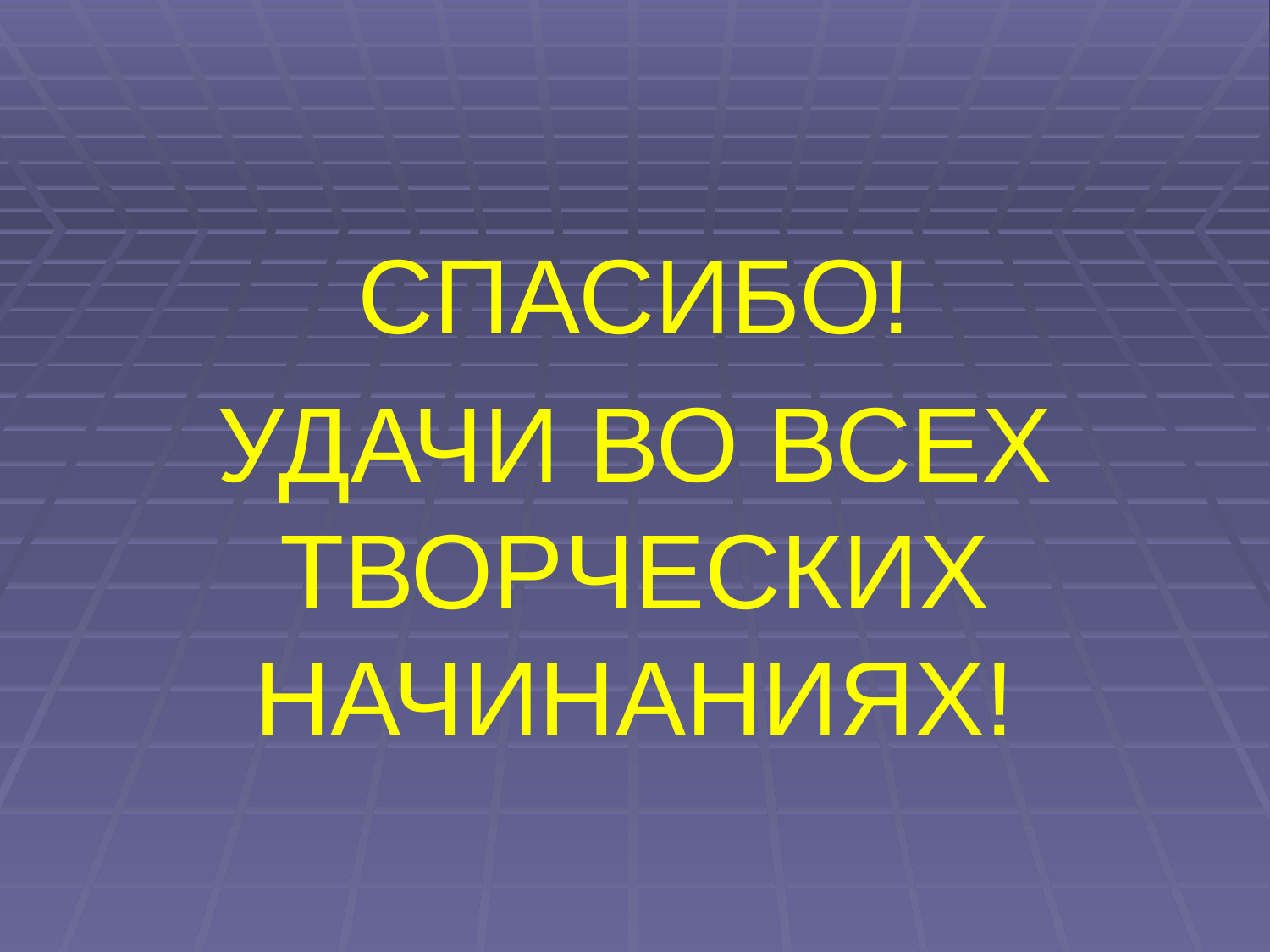

#
СПАСИБО!
УДАЧИ ВО ВСЕХ ТВОРЧЕСКИХ НАЧИНАНИЯХ!